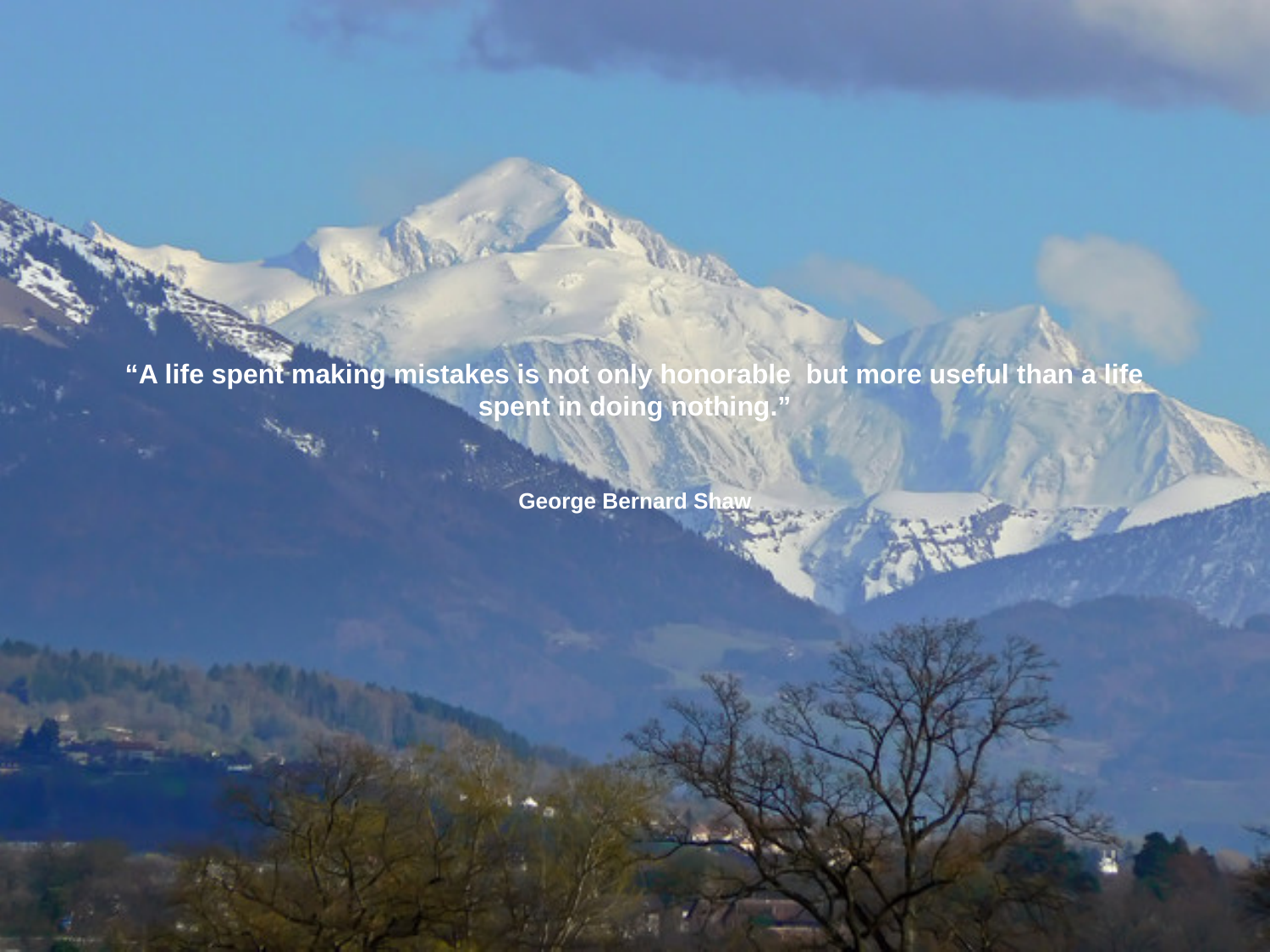

# “A life spent making mistakes is not only honorable  but more useful than a life spent in doing nothing.” George Bernard Shaw